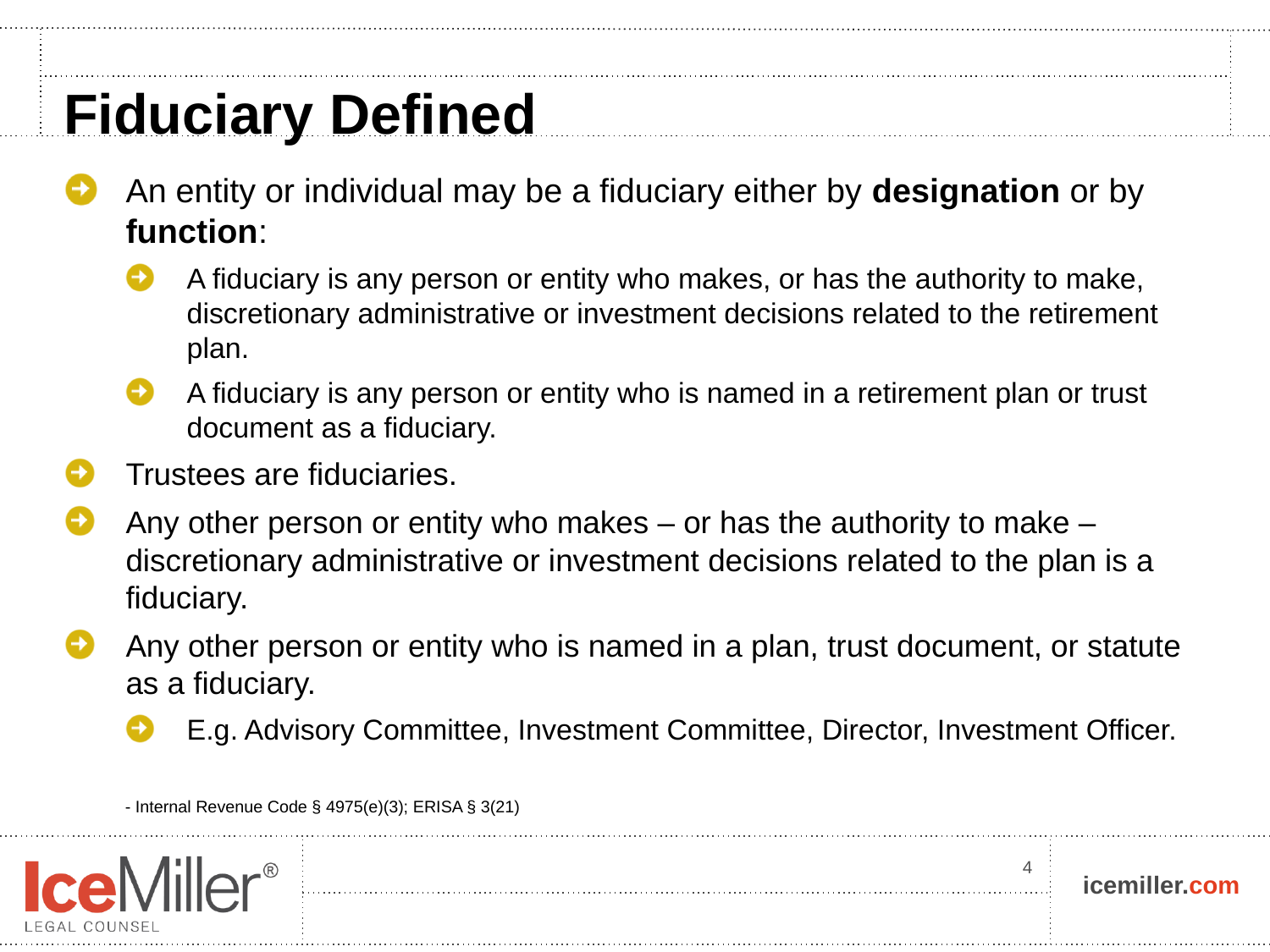

# Fiduciary Defined
An entity or individual may be a fiduciary either by designation or by function:
A fiduciary is any person or entity who makes, or has the authority to make, discretionary administrative or investment decisions related to the retirement plan.
A fiduciary is any person or entity who is named in a retirement plan or trust document as a fiduciary.
Trustees are fiduciaries.
Any other person or entity who makes – or has the authority to make – discretionary administrative or investment decisions related to the plan is a fiduciary.
Any other person or entity who is named in a plan, trust document, or statute as a fiduciary.
E.g. Advisory Committee, Investment Committee, Director, Investment Officer.

- Internal Revenue Code § 4975(e)(3); ERISA § 3(21)

4